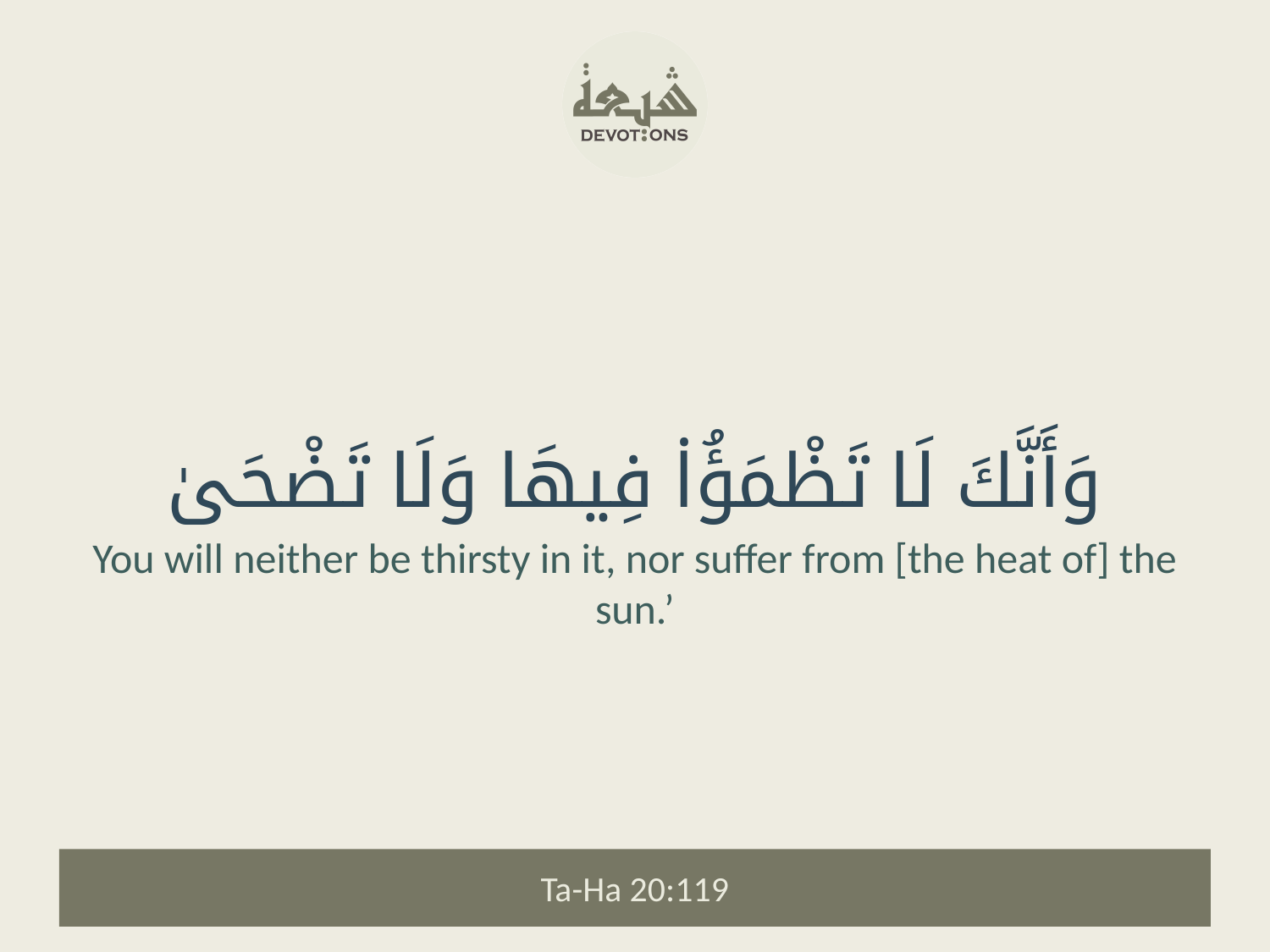

وَأَنَّكَ لَا تَظْمَؤُا۟ فِيهَا وَلَا تَضْحَىٰ
You will neither be thirsty in it, nor suffer from [the heat of] the sun.’
Ta-Ha 20:119